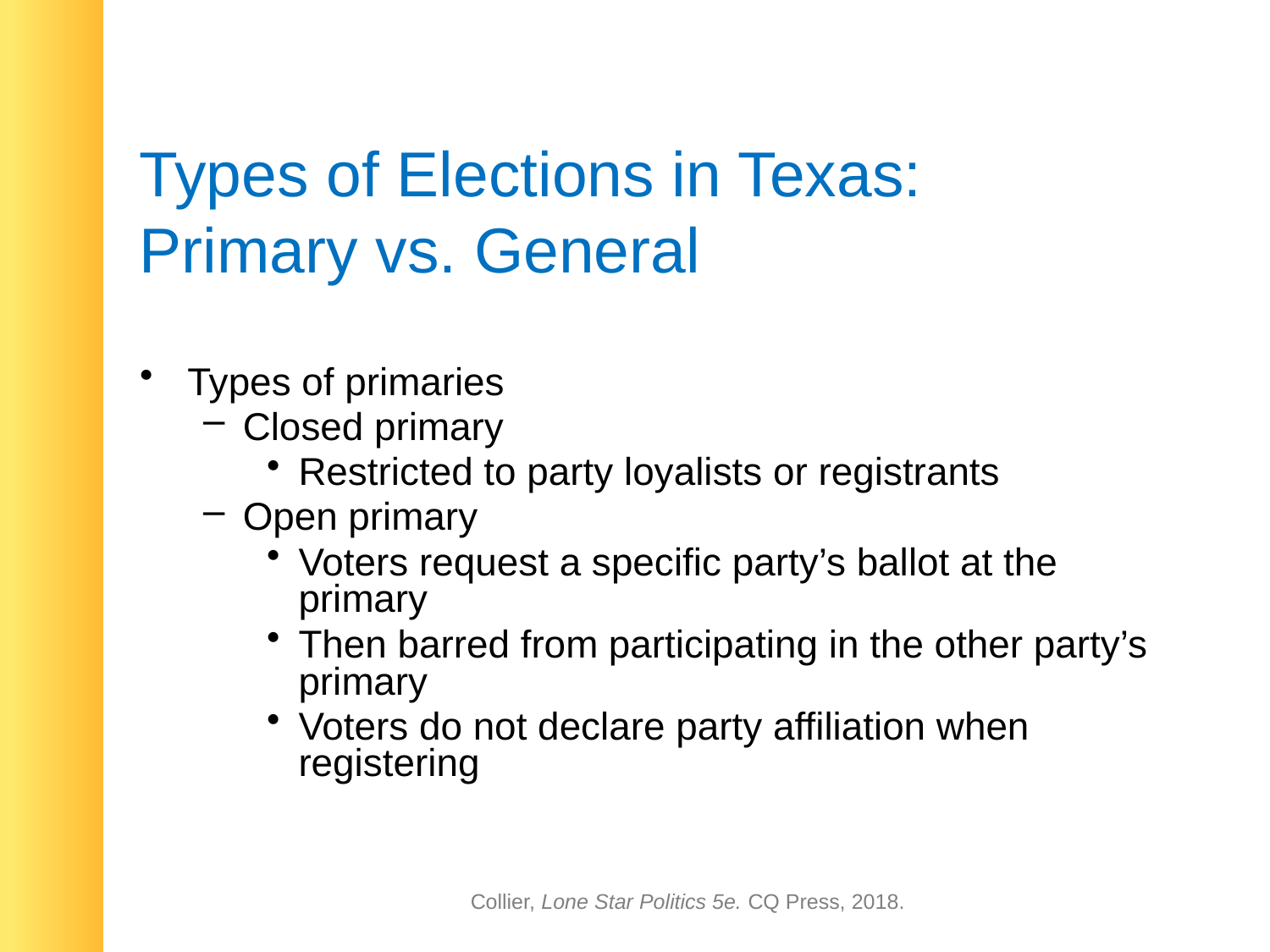

# Types of Elections in Texas: Primary vs. General
Types of primaries
Closed primary
Restricted to party loyalists or registrants
Open primary
Voters request a specific party’s ballot at the primary
Then barred from participating in the other party’s primary
Voters do not declare party affiliation when registering
Collier, Lone Star Politics 5e. CQ Press, 2018.